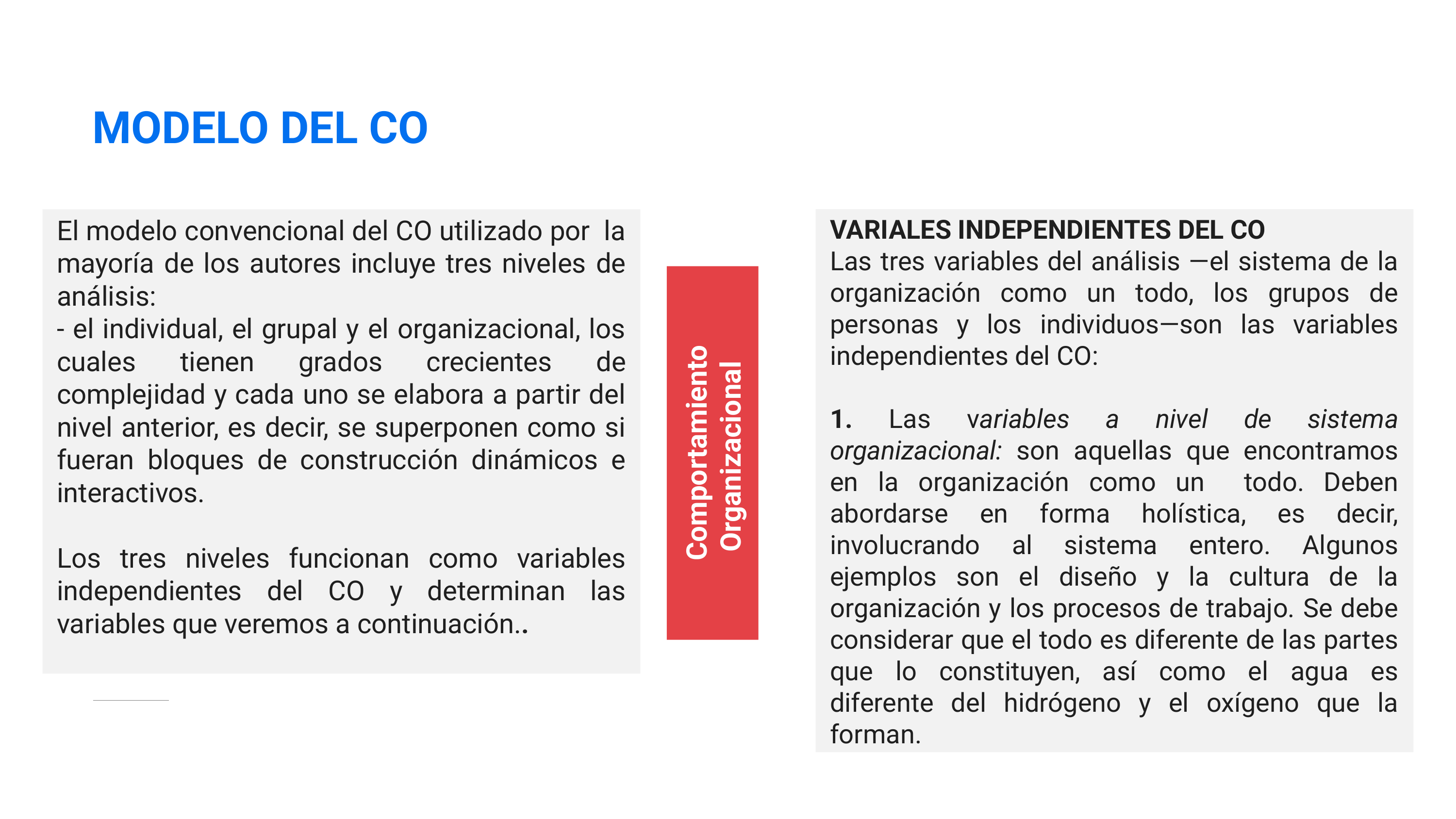

# MODELO DEL CO
El modelo convencional del CO utilizado por  la mayoría de los autores incluye tres niveles de análisis:
- el individual, el grupal y el organizacional, los cuales tienen grados crecientes de complejidad y cada uno se elabora a partir del nivel anterior, es decir, se superponen como si fueran bloques de construcción dinámicos e interactivos.

Los tres niveles funcionan como variables independientes del CO y determinan las variables que veremos a continuación..

VARIALES INDEPENDIENTES DEL CO
Las tres variables del análisis —el sistema de la organización como un todo, los grupos de personas y los individuos—son las variables independientes del CO:

1. Las variables a nivel de sistema organizacional: son aquellas que encontramos en la organización como un  todo. Deben abordarse en forma holística, es decir, involucrando al sistema entero. Algunos ejemplos son el diseño y la cultura de la organización y los procesos de trabajo. Se debe considerar que el todo es diferente de las partes que lo constituyen, así como el agua es diferente del hidrógeno y el oxígeno que la forman.
Comportamiento Organizacional